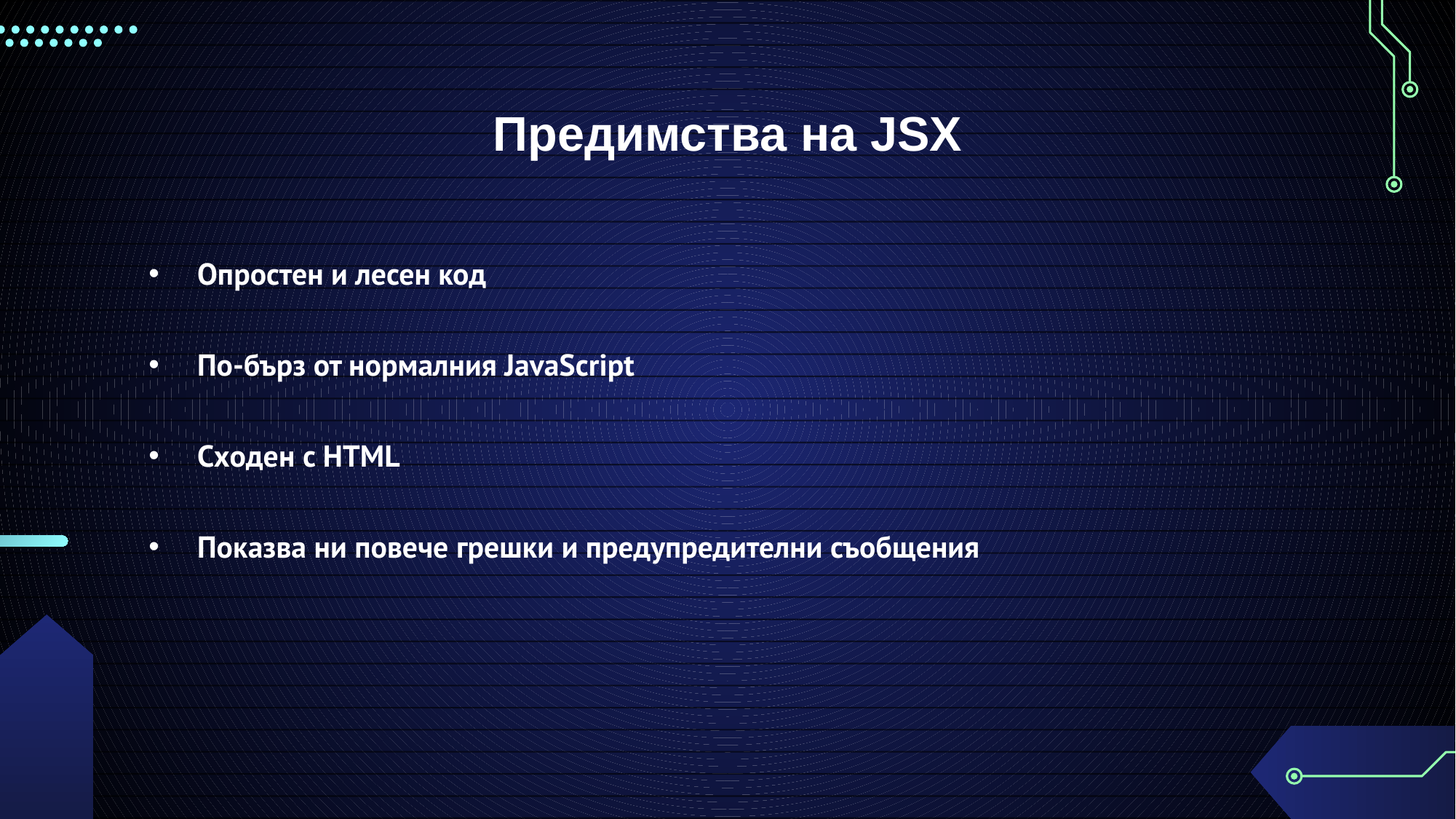

# Предимства на JSX
Опростен и лесен код
По-бърз от нормалния JavaScript
Сходен с HTML
Показва ни повече грешки и предупредителни съобщения